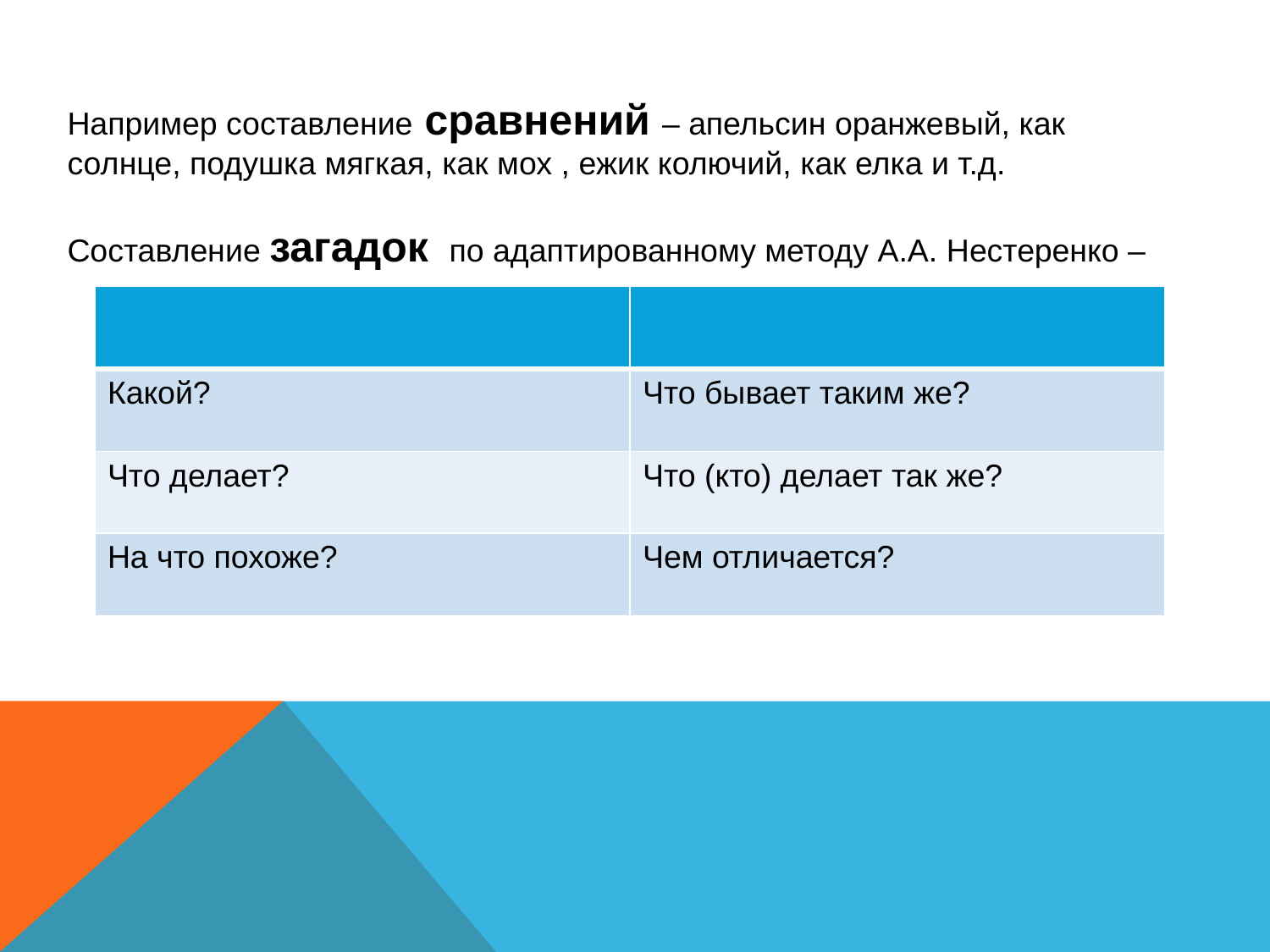

Например составление сравнений – апельсин оранжевый, как солнце, подушка мягкая, как мох , ежик колючий, как елка и т.д.

Составление загадок  по адаптированному методу А.А. Нестеренко –

|  |  |
| --- | --- |
| Какой? | Что бывает таким же? |
| Что делает? | Что (кто) делает так же? |
| На что похоже? | Чем отличается? |